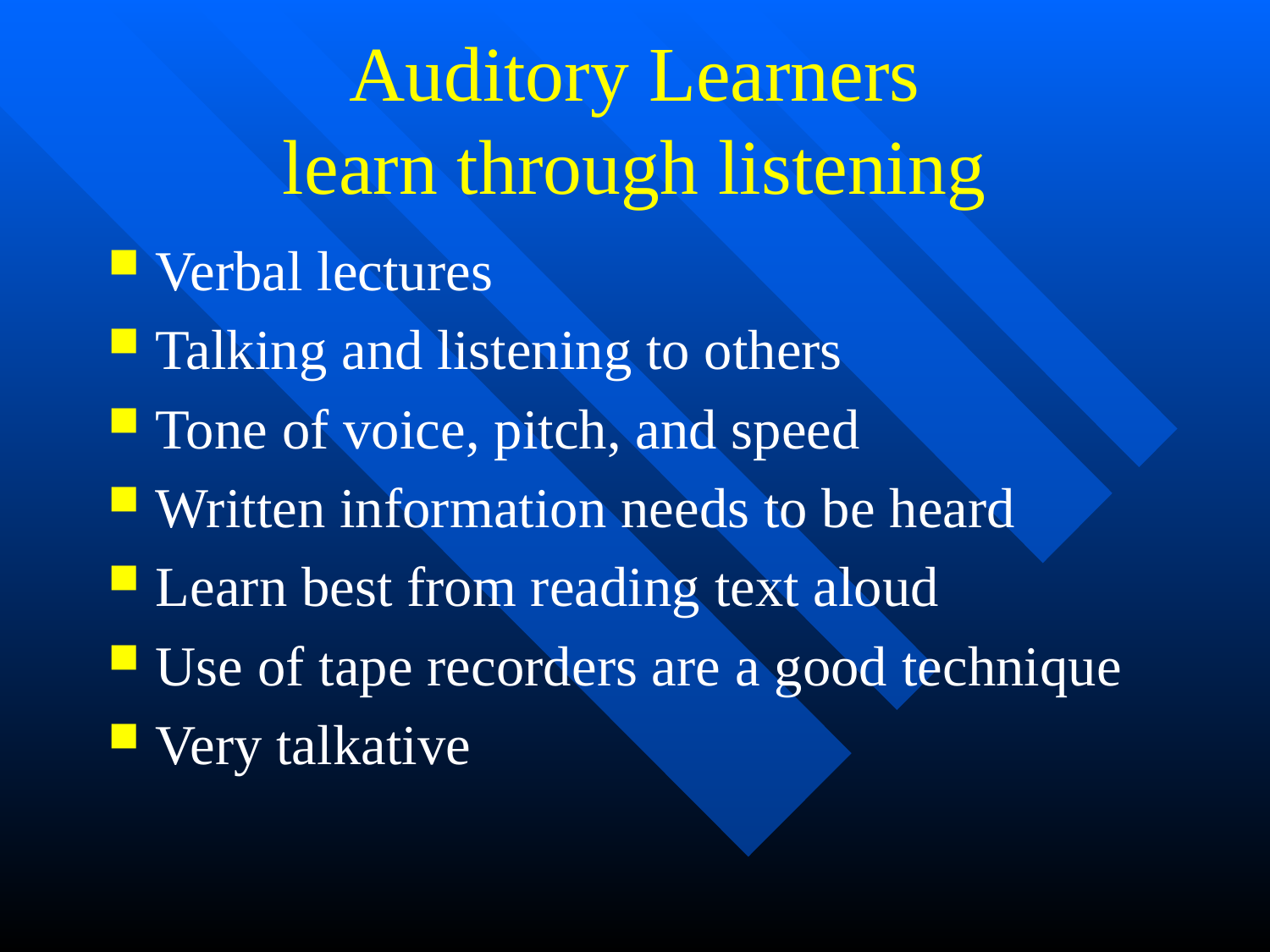

# Auditory Learners learn through listening
Verbal lectures
Talking and listening to others
Tone of voice, pitch, and speed
Written information needs to be heard
Learn best from reading text aloud
Use of tape recorders are a good technique
Very talkative